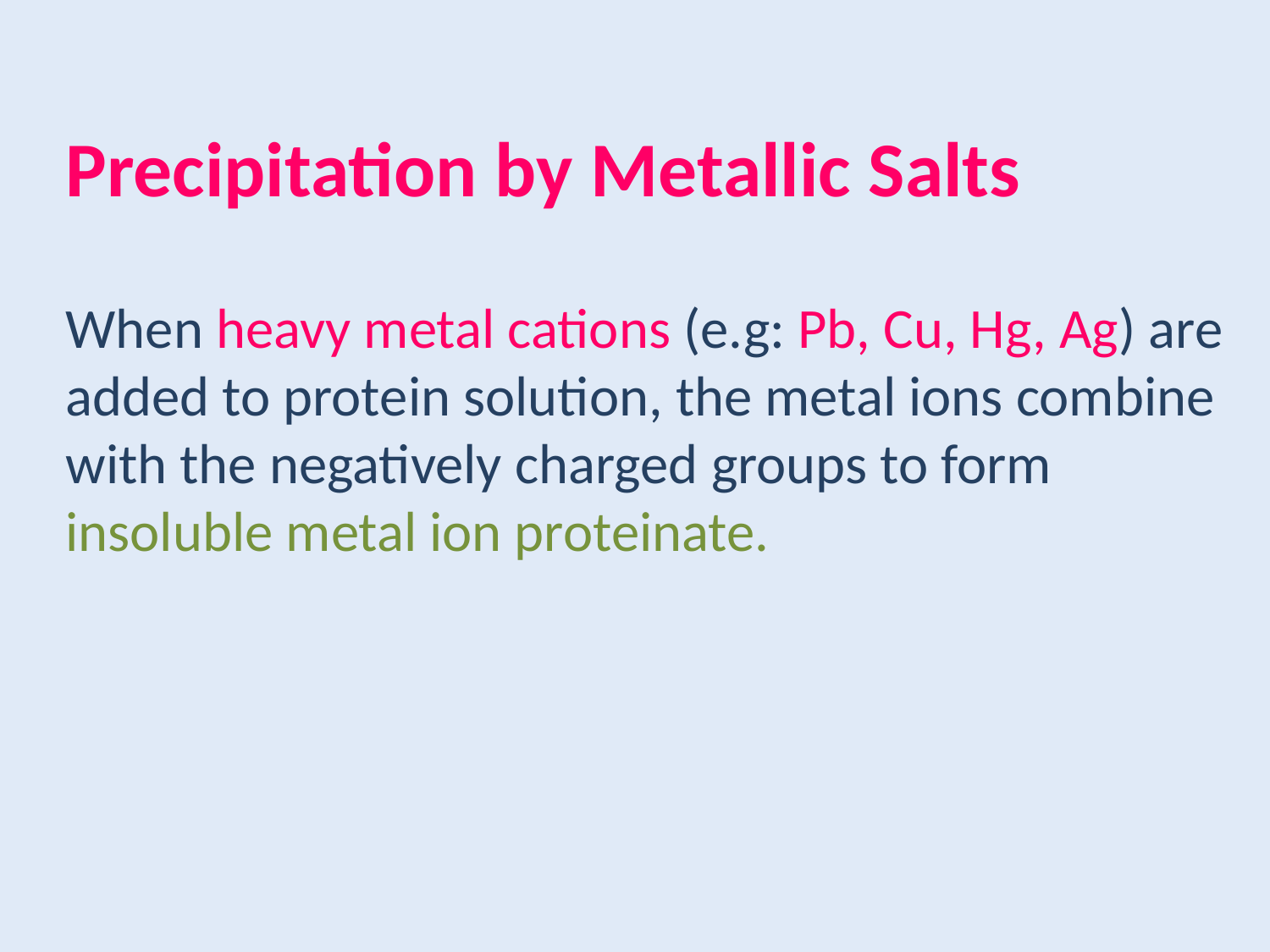

# Precipitation by Metallic Salts
When heavy metal cations (e.g: Pb, Cu, Hg, Ag) are added to protein solution, the metal ions combine with the negatively charged groups to form insoluble metal ion proteinate.